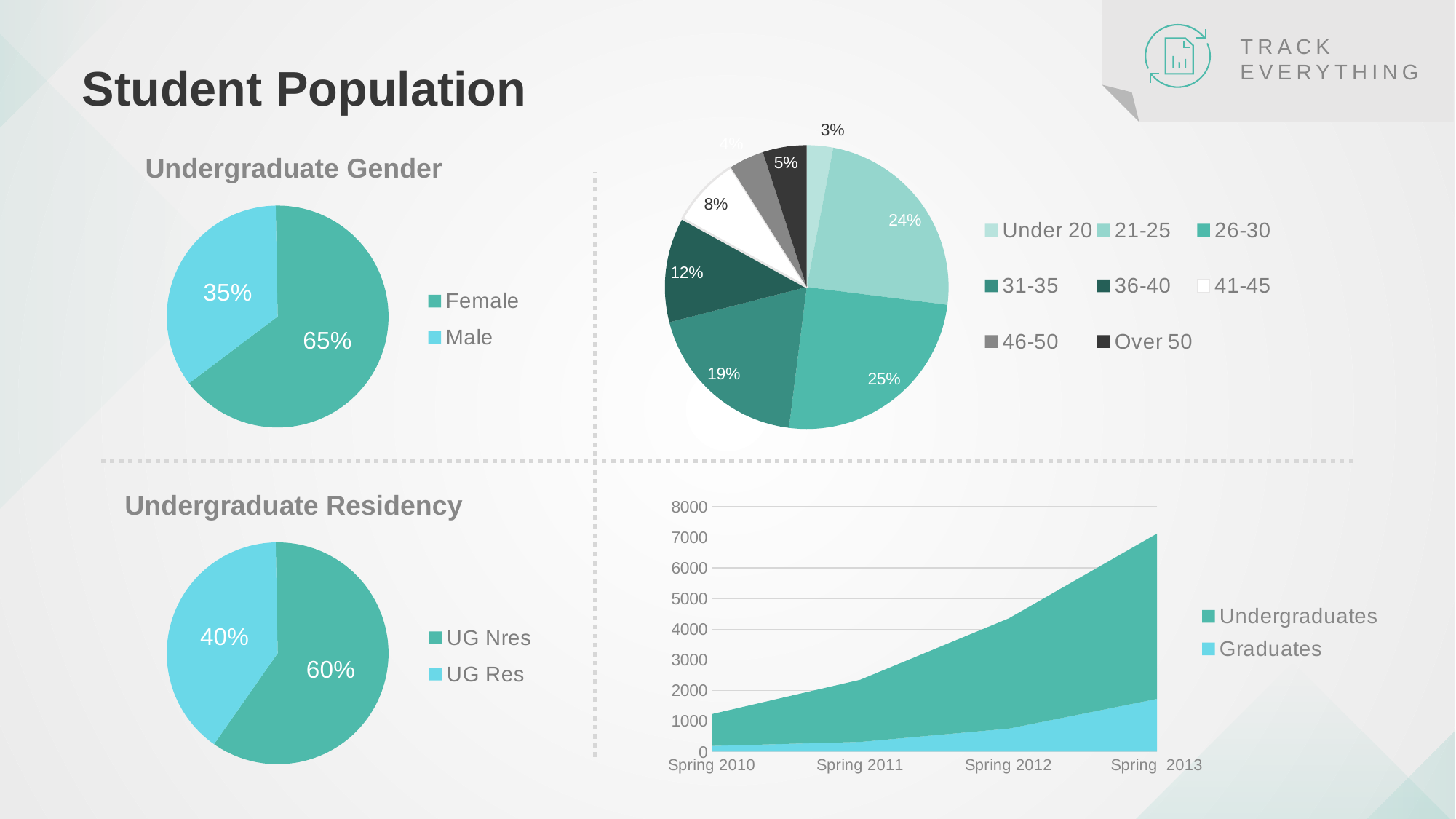

# Student Population
TRACK
EVERYTHING

### Chart

| Category |  |
|---|---|
| Under 20 | 0.03 |
| 21-25 | 0.24 |
| 26-30 | 0.25 |
| 31-35 | 0.19 |
| 36-40 | 0.12 |
| 41-45 | 0.08 |
| 46-50 | 0.04 |
| Over 50 | 0.05 |
Undergraduate Gender

### Chart

| Category | Sales |
|---|---|
| Female | 0.65 |
| Male | 0.35 |
Undergraduate Residency

### Chart

| Category | Graduates | Undergraduates |
|---|---|---|
| Spring 2010 | 184.0 | 1039.0 |
| Spring 2011 | 315.0 | 2029.0 |
| Spring 2012 | 747.0 | 3600.0 |
| Spring  2013 | 1718.0 | 5398.0 |

### Chart

| Category | Sales |
|---|---|
| UG Nres | 0.6 |
| UG Res | 0.4 |